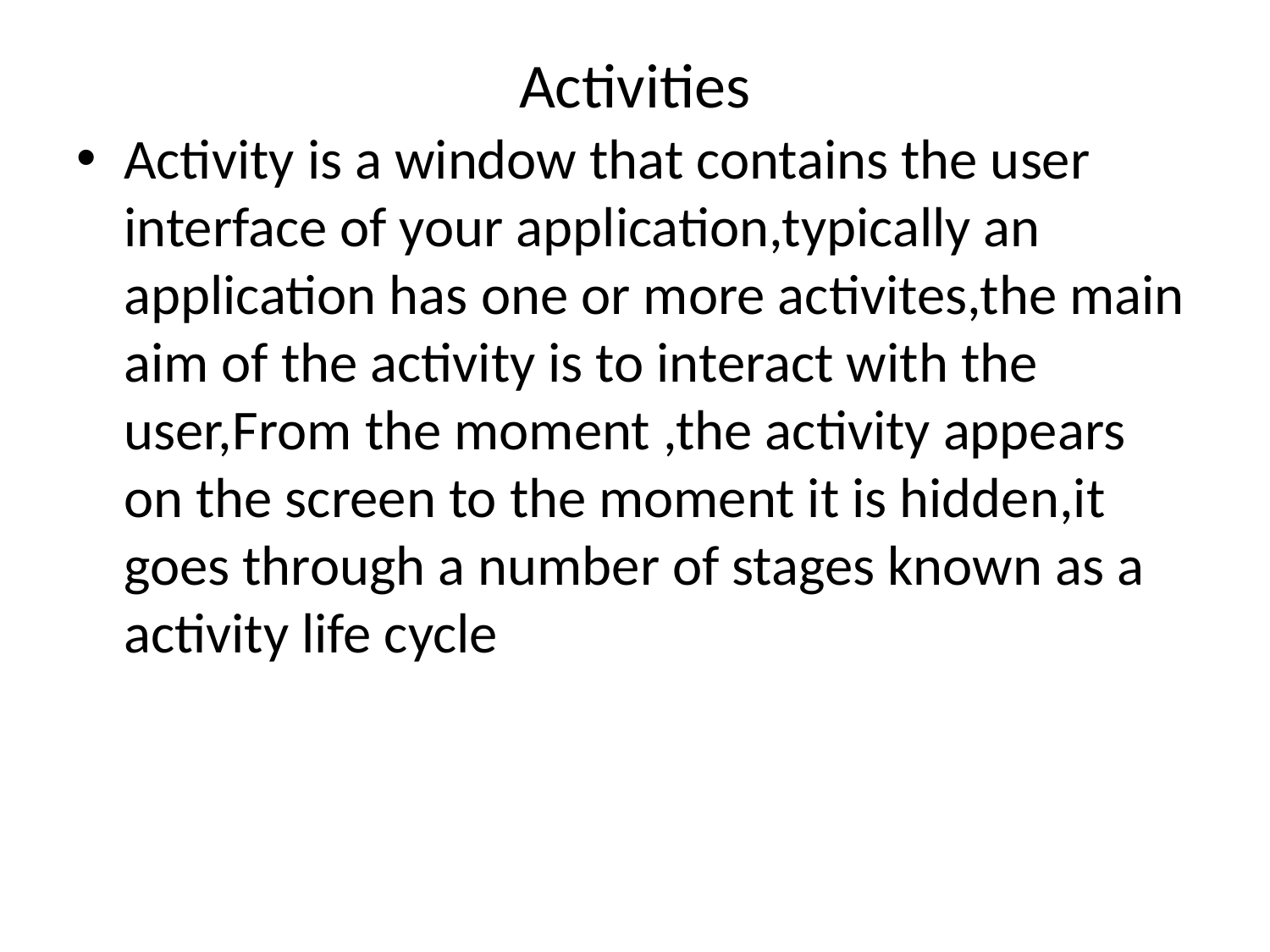

# Activities
Activity is a window that contains the user interface of your application,typically an application has one or more activites,the main aim of the activity is to interact with the user,From the moment ,the activity appears on the screen to the moment it is hidden,it goes through a number of stages known as a activity life cycle